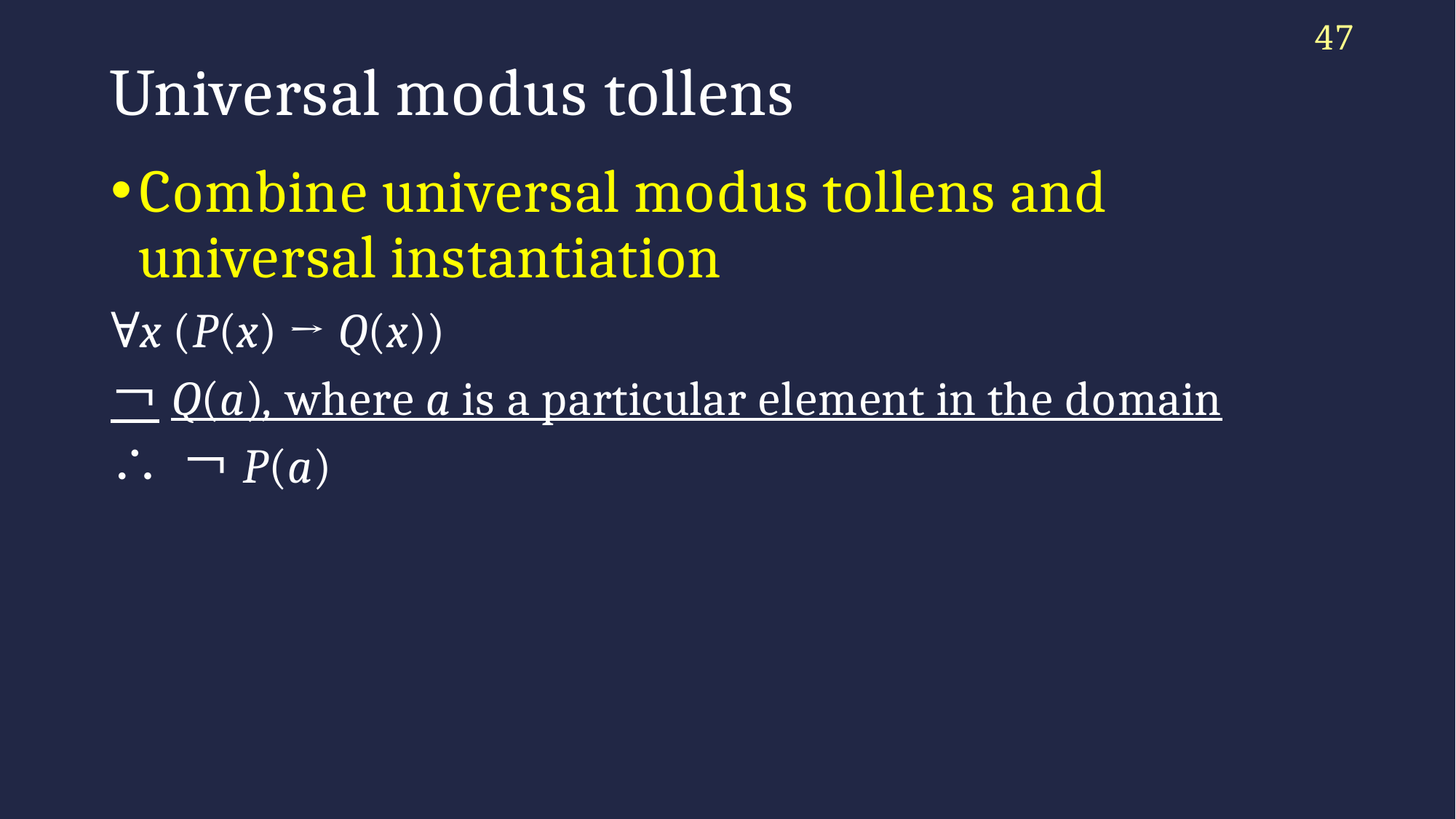

47
# Universal modus tollens
Combine universal modus tollens and universal instantiation
∀x (P(x) → Q(x))
￢Q(a), where a is a particular element in the domain
∴ ￢P(a)